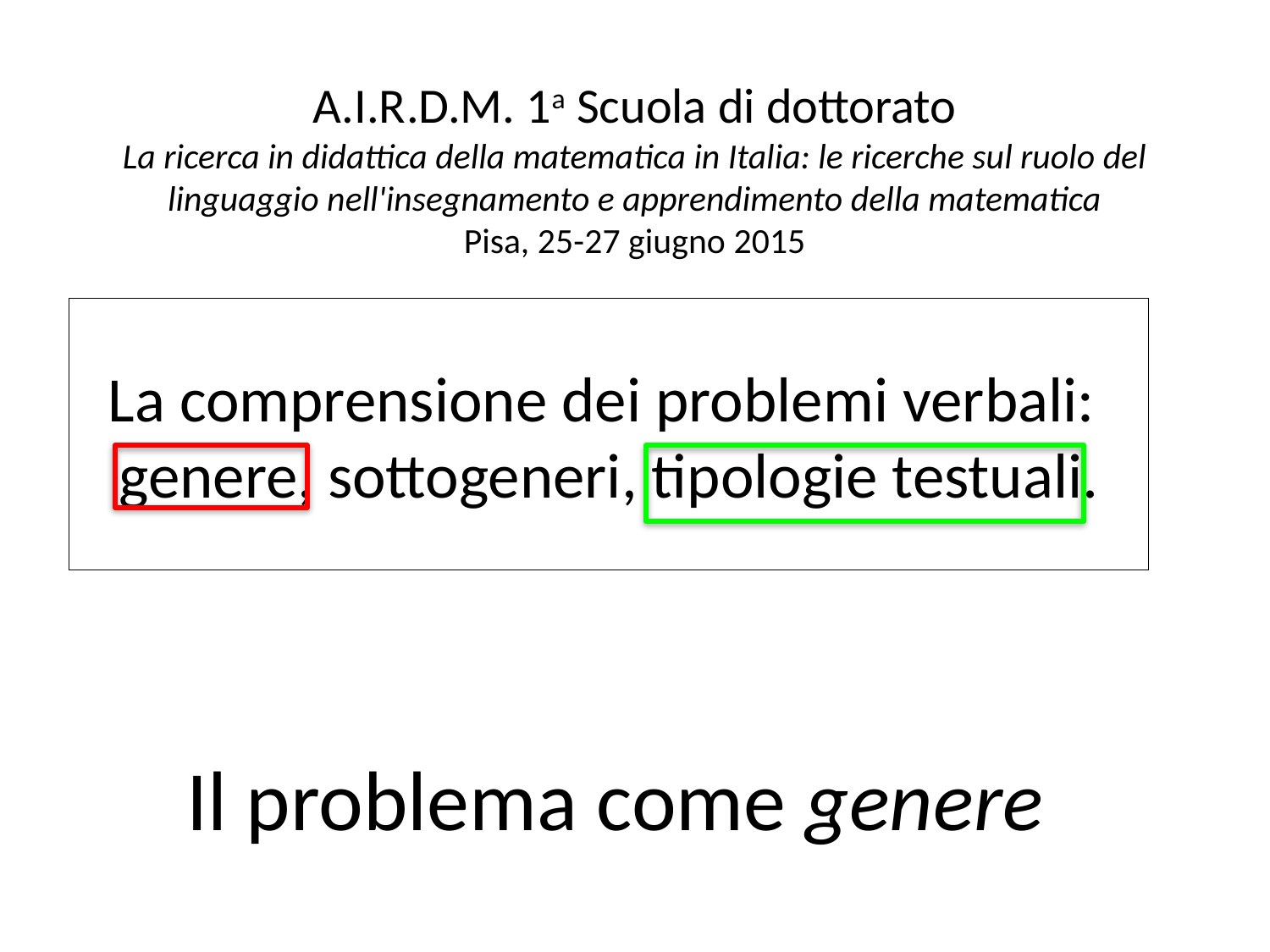

A.I.R.D.M. 1a Scuola di dottorato
La ricerca in didattica della matematica in Italia: le ricerche sul ruolo del linguaggio nell'insegnamento e apprendimento della matematica
Pisa, 25-27 giugno 2015
La comprensione dei problemi verbali:
genere, sottogeneri, tipologie testuali.

Il problema come genere